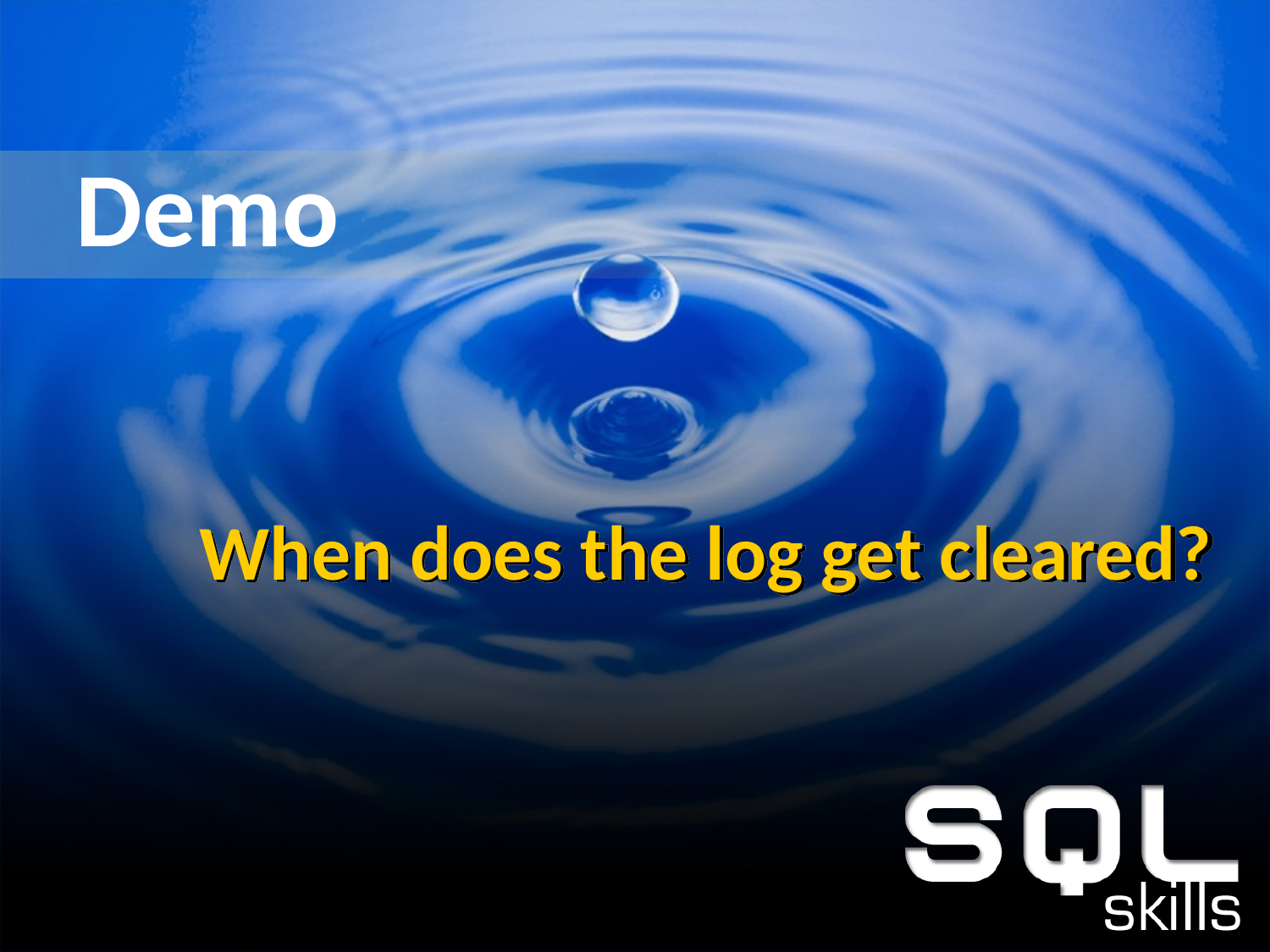

Demo

# When does the log get cleared?